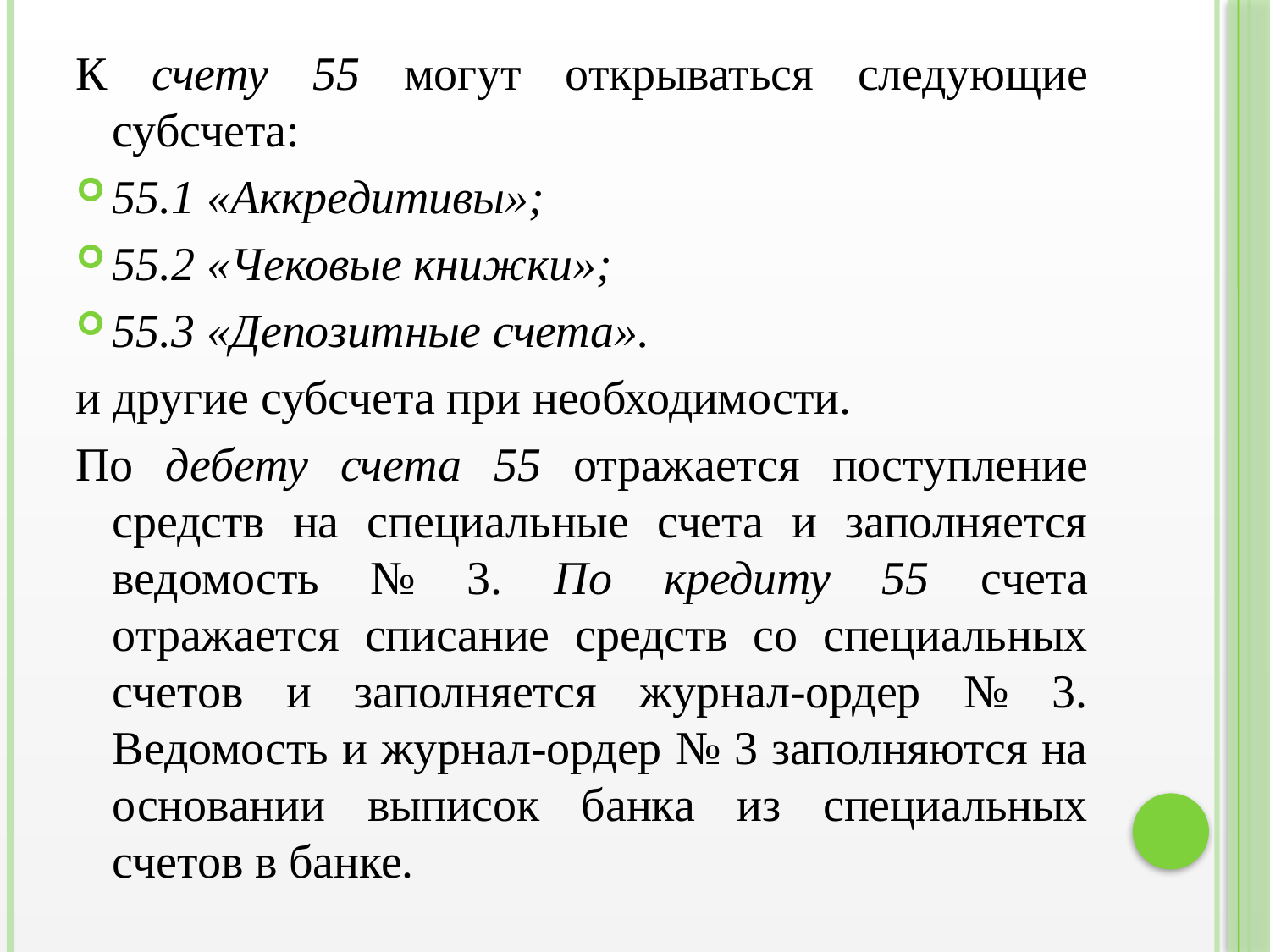

К счету 55 могут открываться следующие субсчета:
55.1 «Аккредитивы»;
55.2 «Чековые книжки»;
55.3 «Депозитные счета».
и другие субсчета при необходимости.
По дебету счета 55 отражается поступление средств на специальные счета и заполняется ведомость № 3. По кредиту 55 счета отражается списание средств со специальных счетов и заполняется журнал-ордер № 3. Ведомость и журнал-ордер № 3 заполняются на основании выписок банка из специальных счетов в банке.